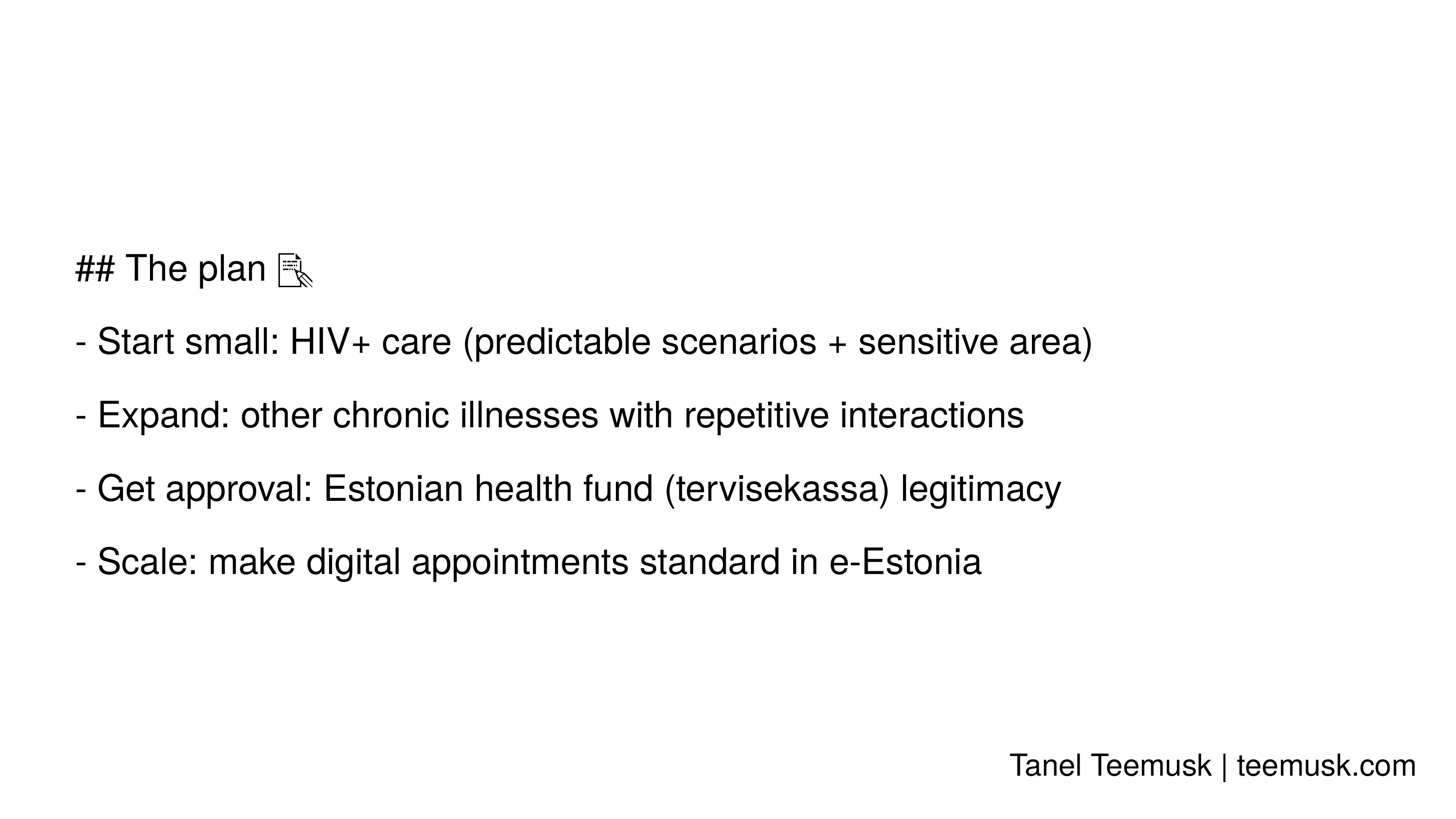

## The plan 📝
- Start small: HIV+ care (predictable scenarios + sensitive area)
- Expand: other chronic illnesses with repetitive interactions
- Get approval: Estonian health fund (tervisekassa) legitimacy
- Scale: make digital appointments standard in e-Estonia
Tanel Teemusk | teemusk.com